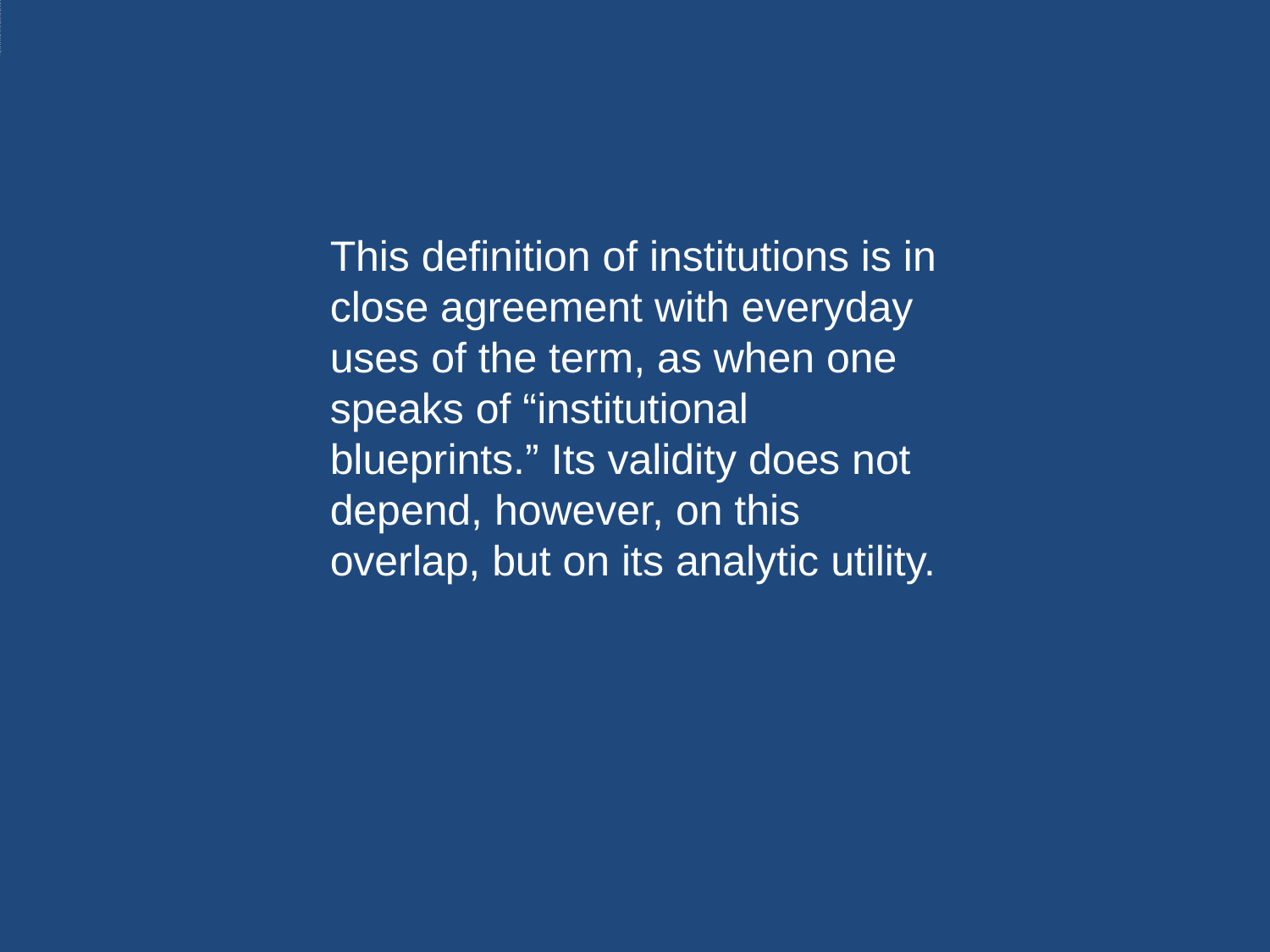

# This definition of institutions is in close agreement with everyday uses of t...
This definition of institutions is in close agreement with everyday uses of the term, as when one speaks of “institutional blueprints.” Its validity does not depend, however, on this overlap, but on its analytic utility.